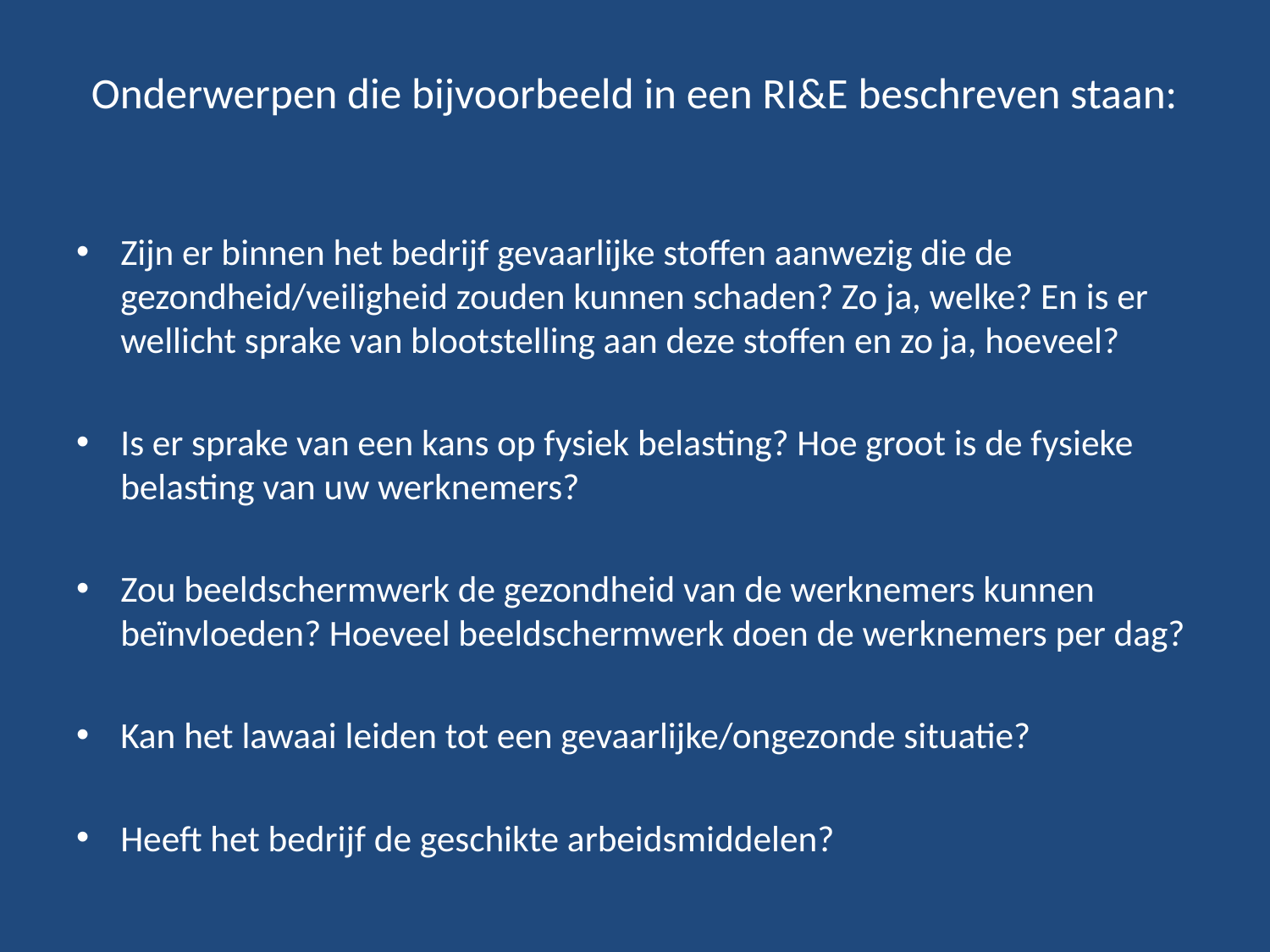

# Onderwerpen die bijvoorbeeld in een RI&E beschreven staan:
Zijn er binnen het bedrijf gevaarlijke stoffen aanwezig die de gezondheid/veiligheid zouden kunnen schaden? Zo ja, welke? En is er wellicht sprake van blootstelling aan deze stoffen en zo ja, hoeveel?

Is er sprake van een kans op fysiek belasting? Hoe groot is de fysieke belasting van uw werknemers?

Zou beeldschermwerk de gezondheid van de werknemers kunnen beïnvloeden? Hoeveel beeldschermwerk doen de werknemers per dag?

Kan het lawaai leiden tot een gevaarlijke/ongezonde situatie?

Heeft het bedrijf de geschikte arbeidsmiddelen?